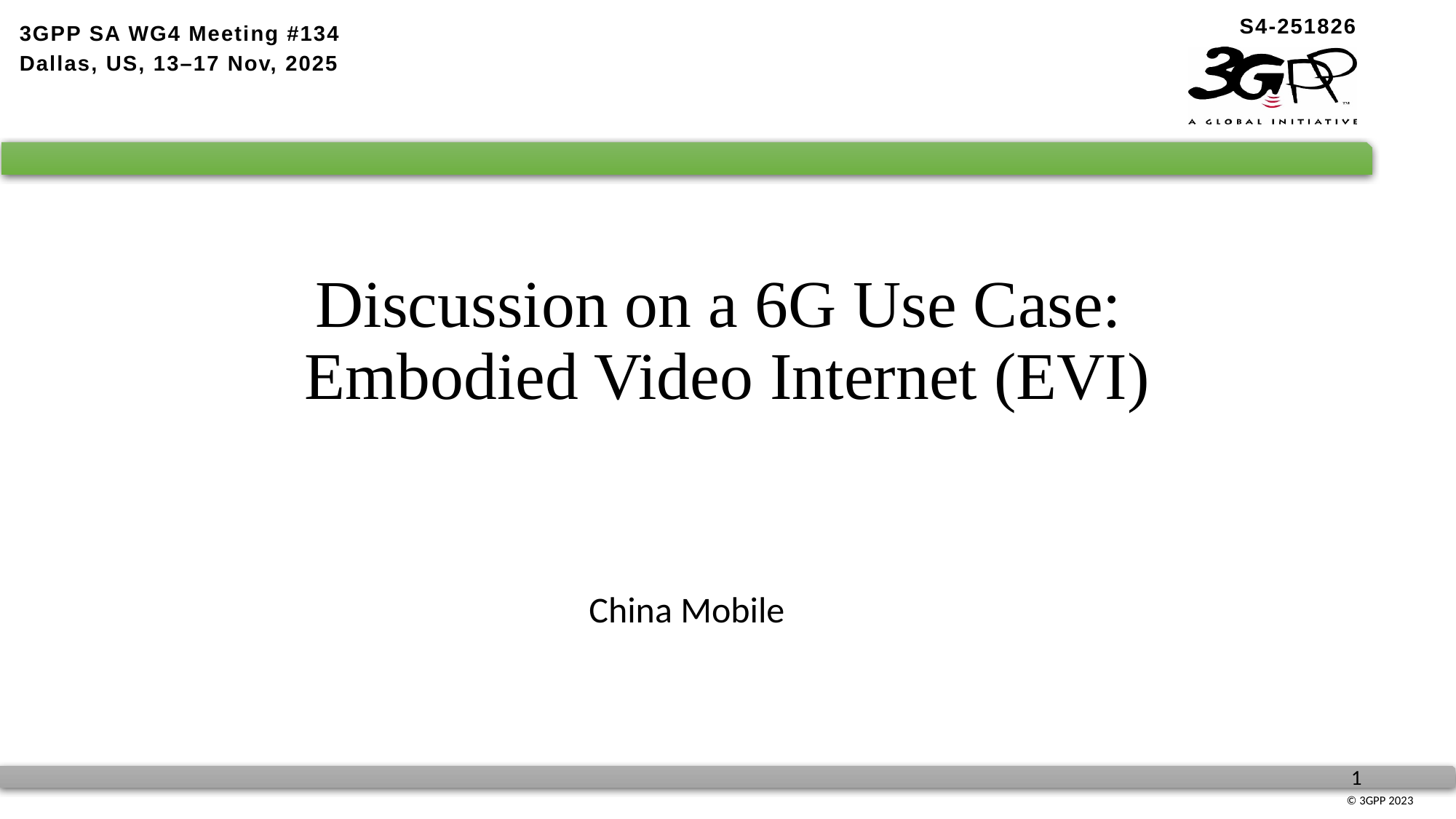

S4-251826

3GPP SA WG4 Meeting #134
Dallas, US, 13–17 Nov, 2025

# Discussion on a 6G Use Case: Embodied Video Internet (EVI)
China Mobile